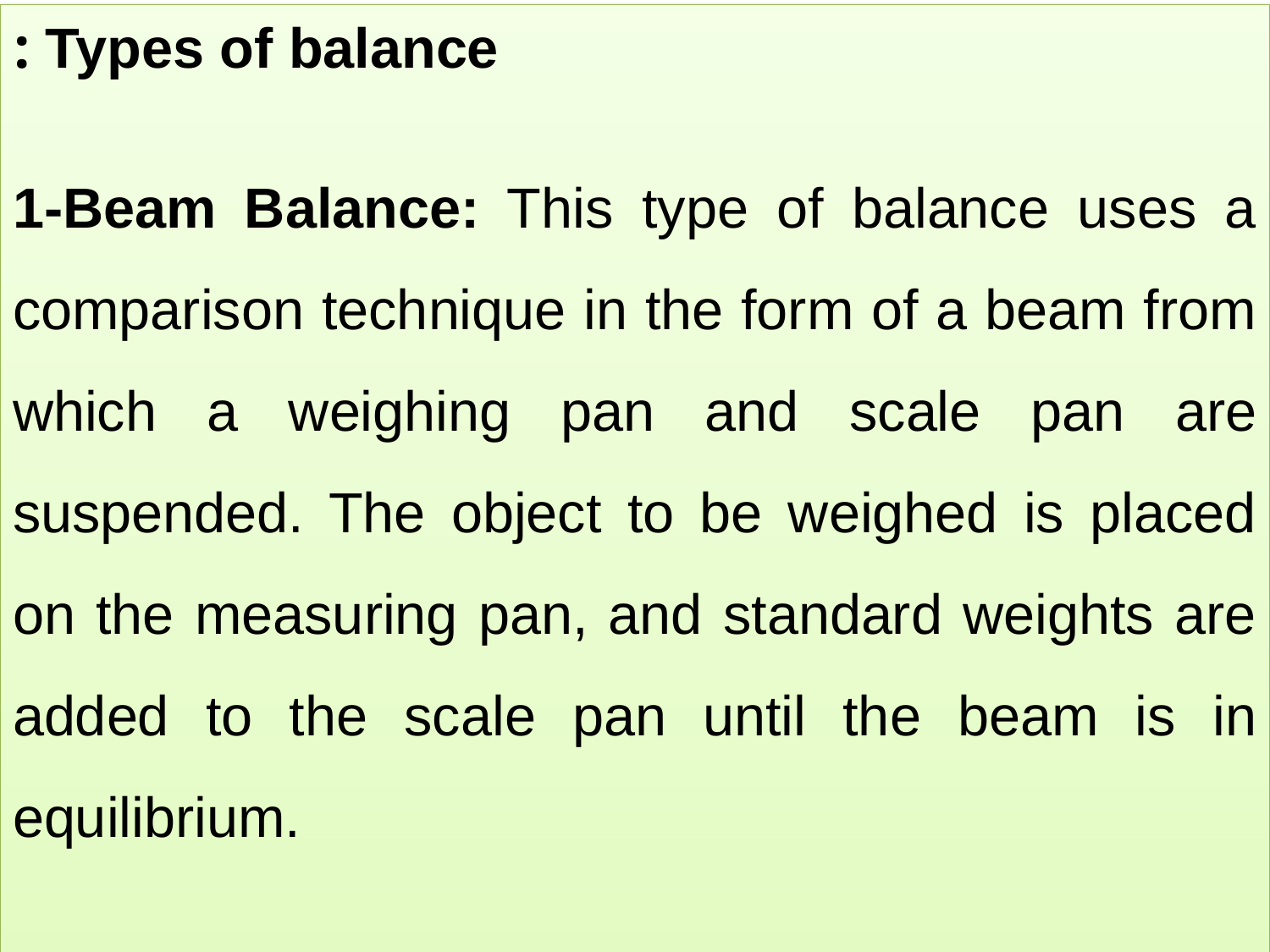

Types of balance :

1-Beam Balance: This type of balance uses a comparison technique in the form of a beam from which a weighing pan and scale pan are suspended. The object to be weighed is placed on the measuring pan, and standard weights are added to the scale pan until the beam is in equilibrium.